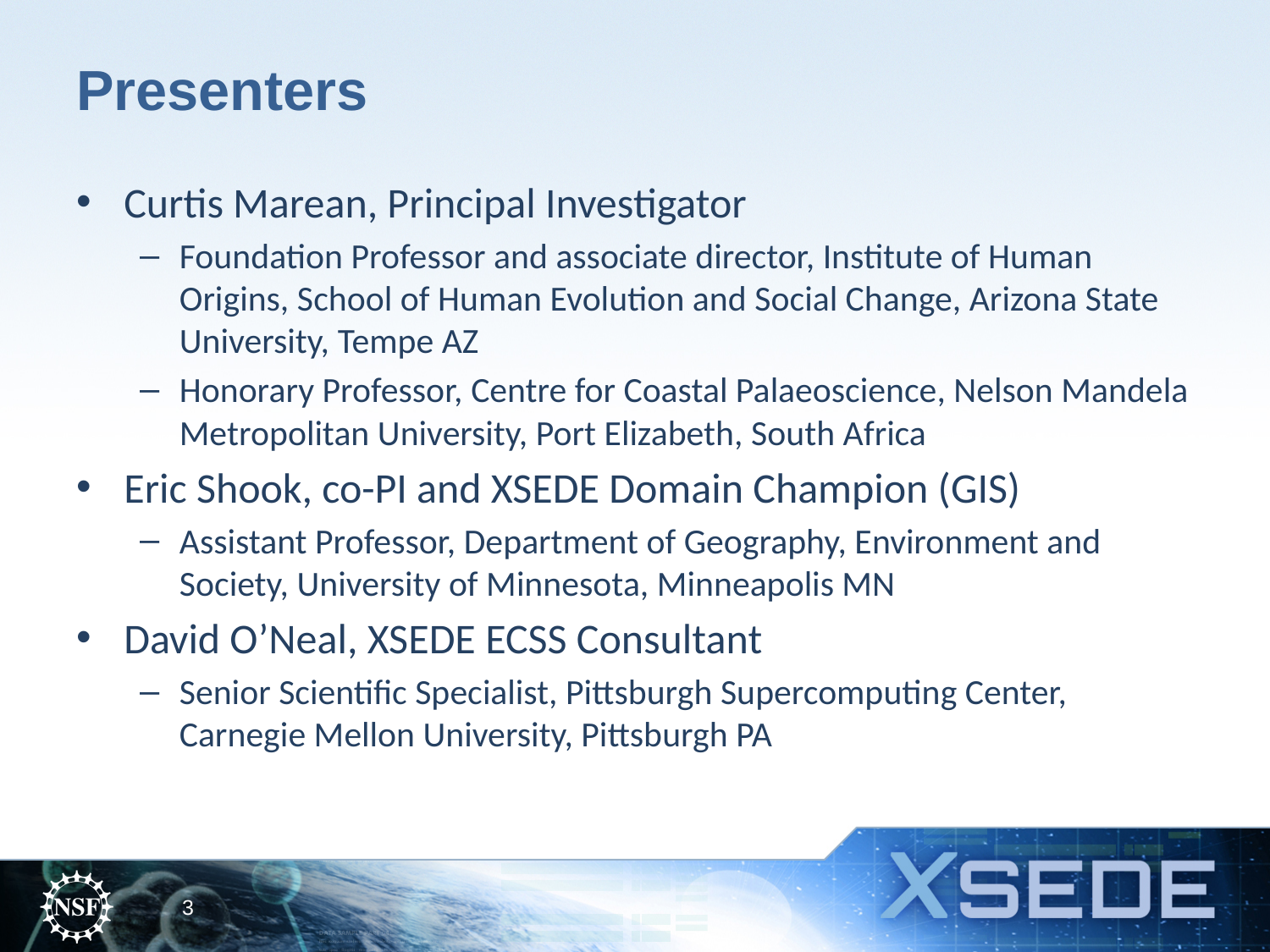

# Presenters
Curtis Marean, Principal Investigator
Foundation Professor and associate director, Institute of Human Origins, School of Human Evolution and Social Change, Arizona State University, Tempe AZ
Honorary Professor, Centre for Coastal Palaeoscience, Nelson Mandela Metropolitan University, Port Elizabeth, South Africa
Eric Shook, co-PI and XSEDE Domain Champion (GIS)
Assistant Professor, Department of Geography, Environment and Society, University of Minnesota, Minneapolis MN
David O’Neal, XSEDE ECSS Consultant
Senior Scientific Specialist, Pittsburgh Supercomputing Center, Carnegie Mellon University, Pittsburgh PA
3